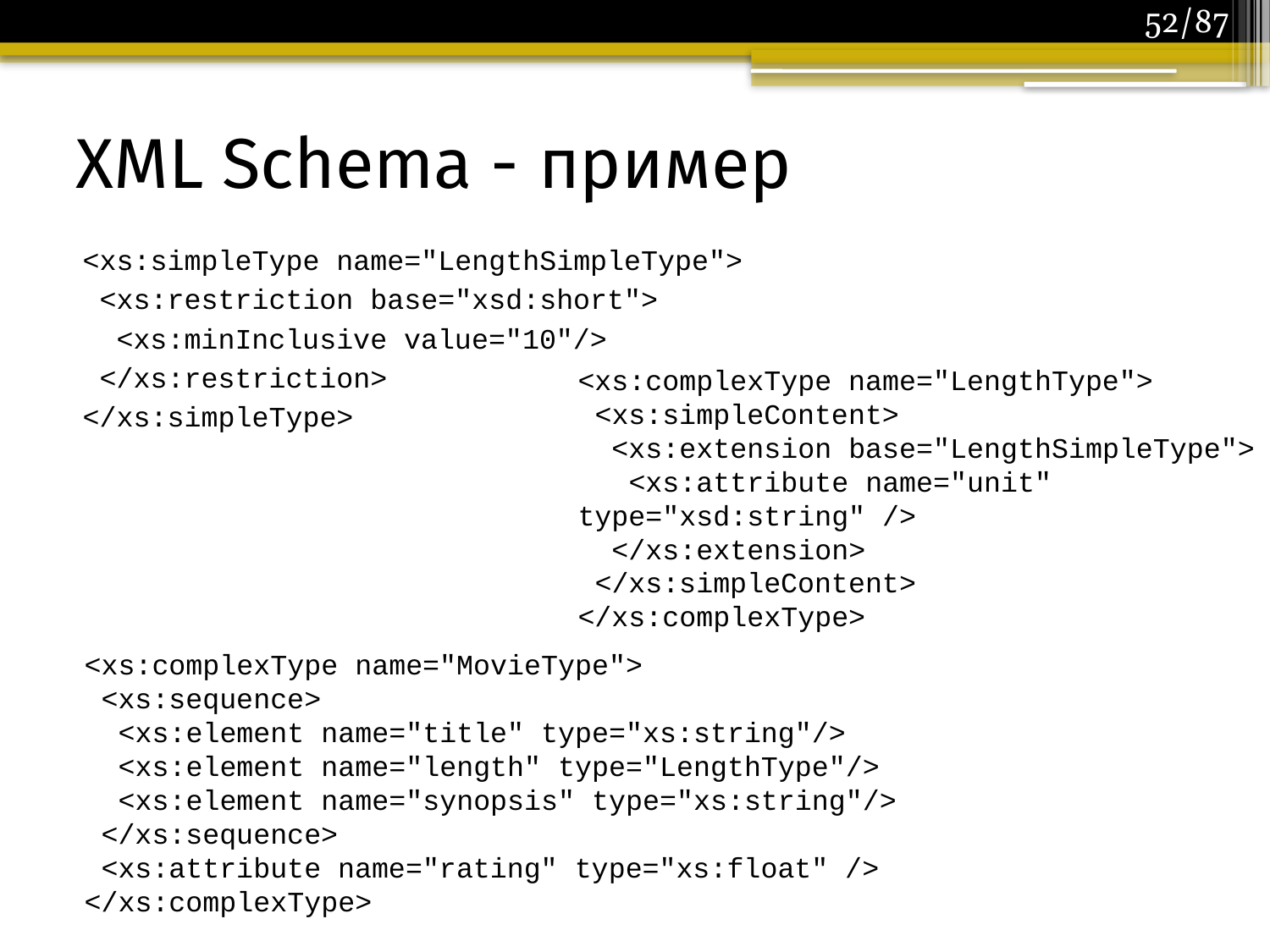

52/87
# XML Schema - пример
<xs:simpleType name="LengthSimpleType">
 <xs:restriction base="xsd:short">
  <xs:minInclusive value="10"/>
 </xs:restriction>
</xs:simpleType>

<xs:complexType name="LengthType">
 <xs:simpleContent>
  <xs:extension base="LengthSimpleType">
   <xs:attribute name="unit" type="xsd:string" />
  </xs:extension>
 </xs:simpleContent>
</xs:complexType>

 <xs:complexType name="MovieType">
  <xs:sequence>
   <xs:element name="title" type="xs:string"/>
   <xs:element name="length" type="LengthType"/>
   <xs:element name="synopsis" type="xs:string"/>
  </xs:sequence>
  <xs:attribute name="rating" type="xs:float" />
 </xs:complexType>